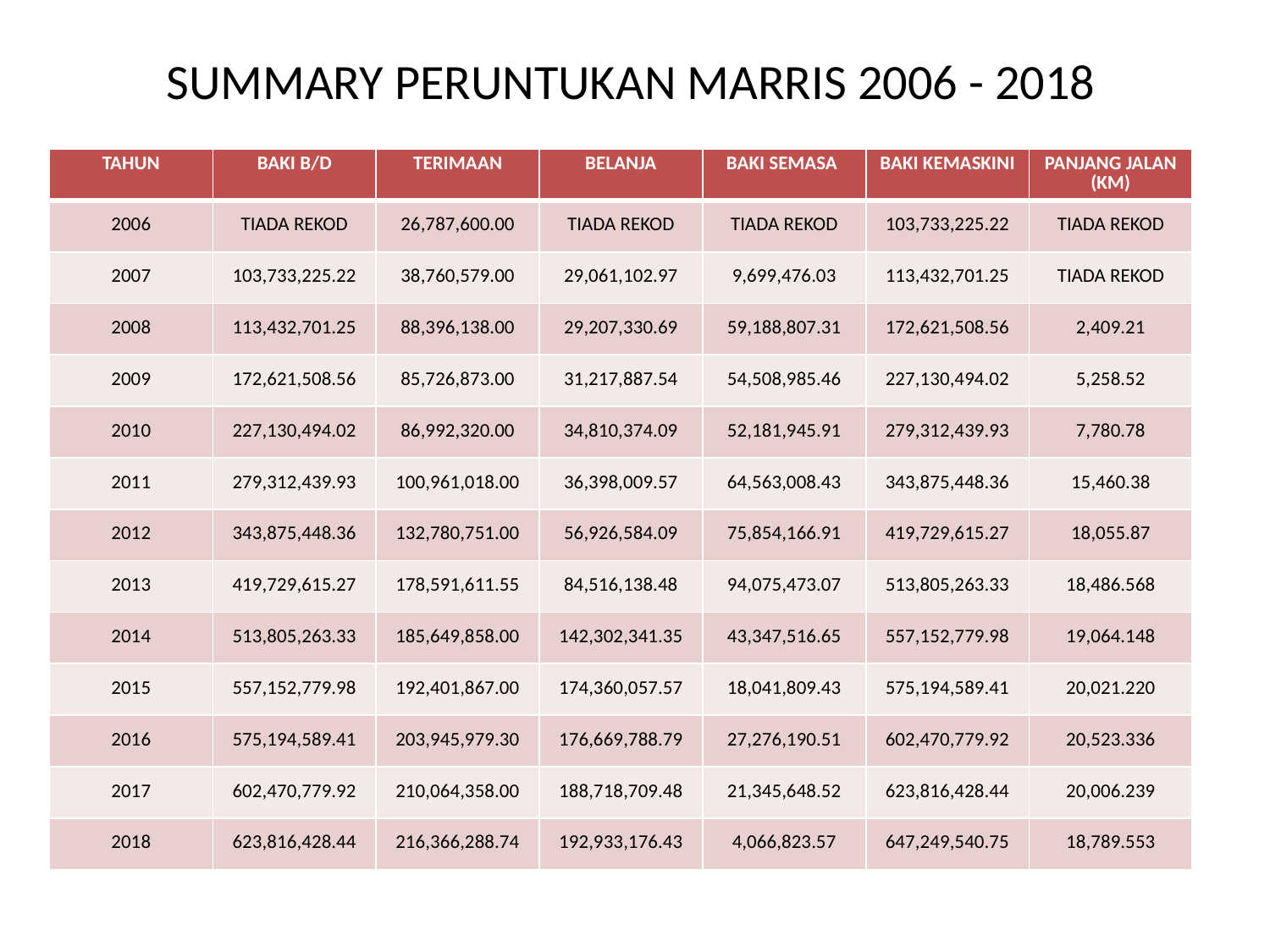

# SUMMARY PERUNTUKAN MARRIS 2006 - 2018
| TAHUN | BAKI B/D | TERIMAAN | BELANJA | BAKI SEMASA | BAKI KEMASKINI | PANJANG JALAN (KM) |
| --- | --- | --- | --- | --- | --- | --- |
| 2006 | TIADA REKOD | 26,787,600.00 | TIADA REKOD | TIADA REKOD | 103,733,225.22 | TIADA REKOD |
| 2007 | 103,733,225.22 | 38,760,579.00 | 29,061,102.97 | 9,699,476.03 | 113,432,701.25 | TIADA REKOD |
| 2008 | 113,432,701.25 | 88,396,138.00 | 29,207,330.69 | 59,188,807.31 | 172,621,508.56 | 2,409.21 |
| 2009 | 172,621,508.56 | 85,726,873.00 | 31,217,887.54 | 54,508,985.46 | 227,130,494.02 | 5,258.52 |
| 2010 | 227,130,494.02 | 86,992,320.00 | 34,810,374.09 | 52,181,945.91 | 279,312,439.93 | 7,780.78 |
| 2011 | 279,312,439.93 | 100,961,018.00 | 36,398,009.57 | 64,563,008.43 | 343,875,448.36 | 15,460.38 |
| 2012 | 343,875,448.36 | 132,780,751.00 | 56,926,584.09 | 75,854,166.91 | 419,729,615.27 | 18,055.87 |
| 2013 | 419,729,615.27 | 178,591,611.55 | 84,516,138.48 | 94,075,473.07 | 513,805,263.33 | 18,486.568 |
| 2014 | 513,805,263.33 | 185,649,858.00 | 142,302,341.35 | 43,347,516.65 | 557,152,779.98 | 19,064.148 |
| 2015 | 557,152,779.98 | 192,401,867.00 | 174,360,057.57 | 18,041,809.43 | 575,194,589.41 | 20,021.220 |
| 2016 | 575,194,589.41 | 203,945,979.30 | 176,669,788.79 | 27,276,190.51 | 602,470,779.92 | 20,523.336 |
| 2017 | 602,470,779.92 | 210,064,358.00 | 188,718,709.48 | 21,345,648.52 | 623,816,428.44 | 20,006.239 |
| 2018 | 623,816,428.44 | 216,366,288.74 | 192,933,176.43 | 4,066,823.57 | 647,249,540.75 | 18,789.553 |